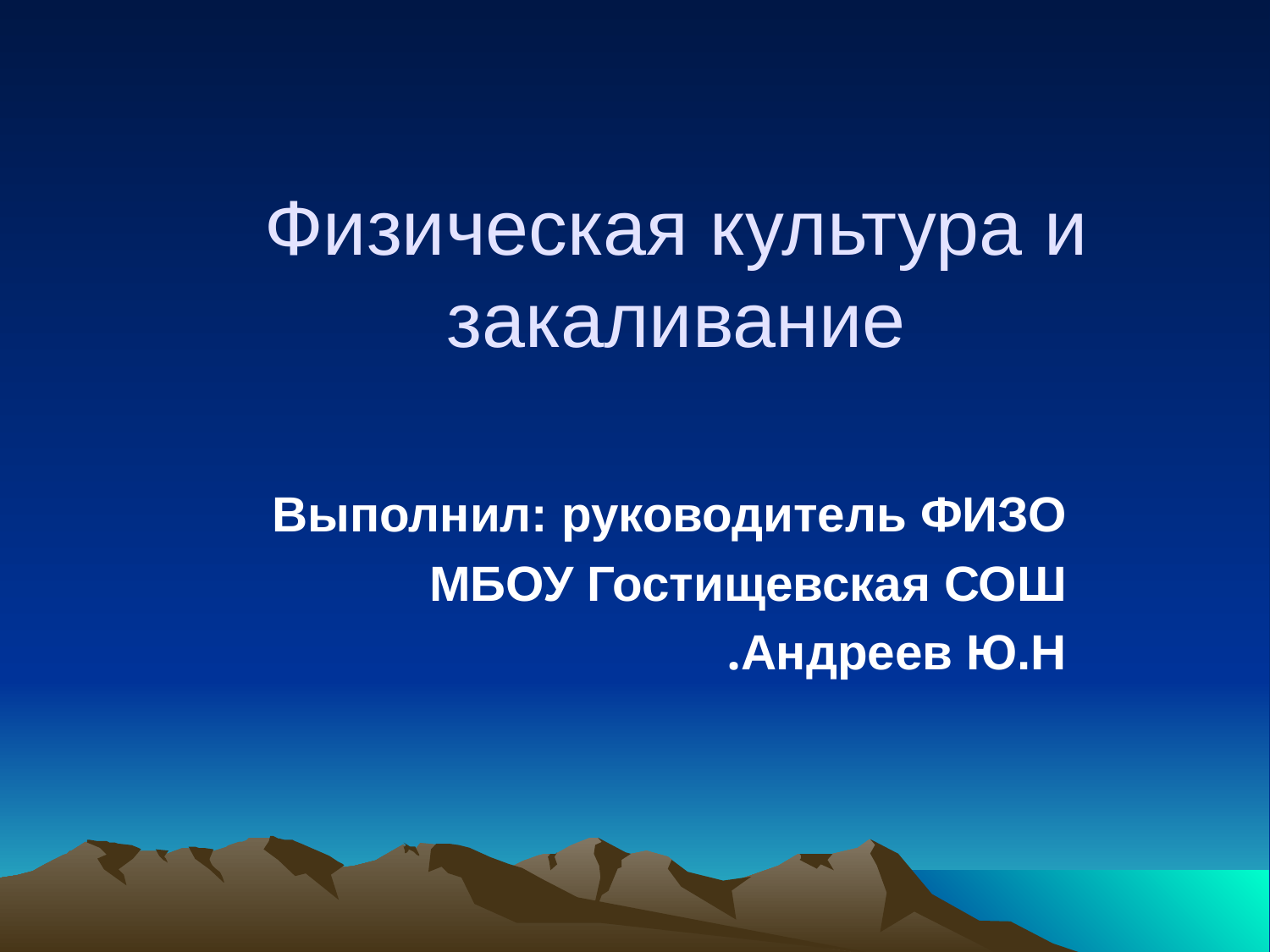

# Физическая культура и закаливание
Выполнил: руководитель ФИЗО
МБОУ Гостищевская СОШ
Андреев Ю.Н.